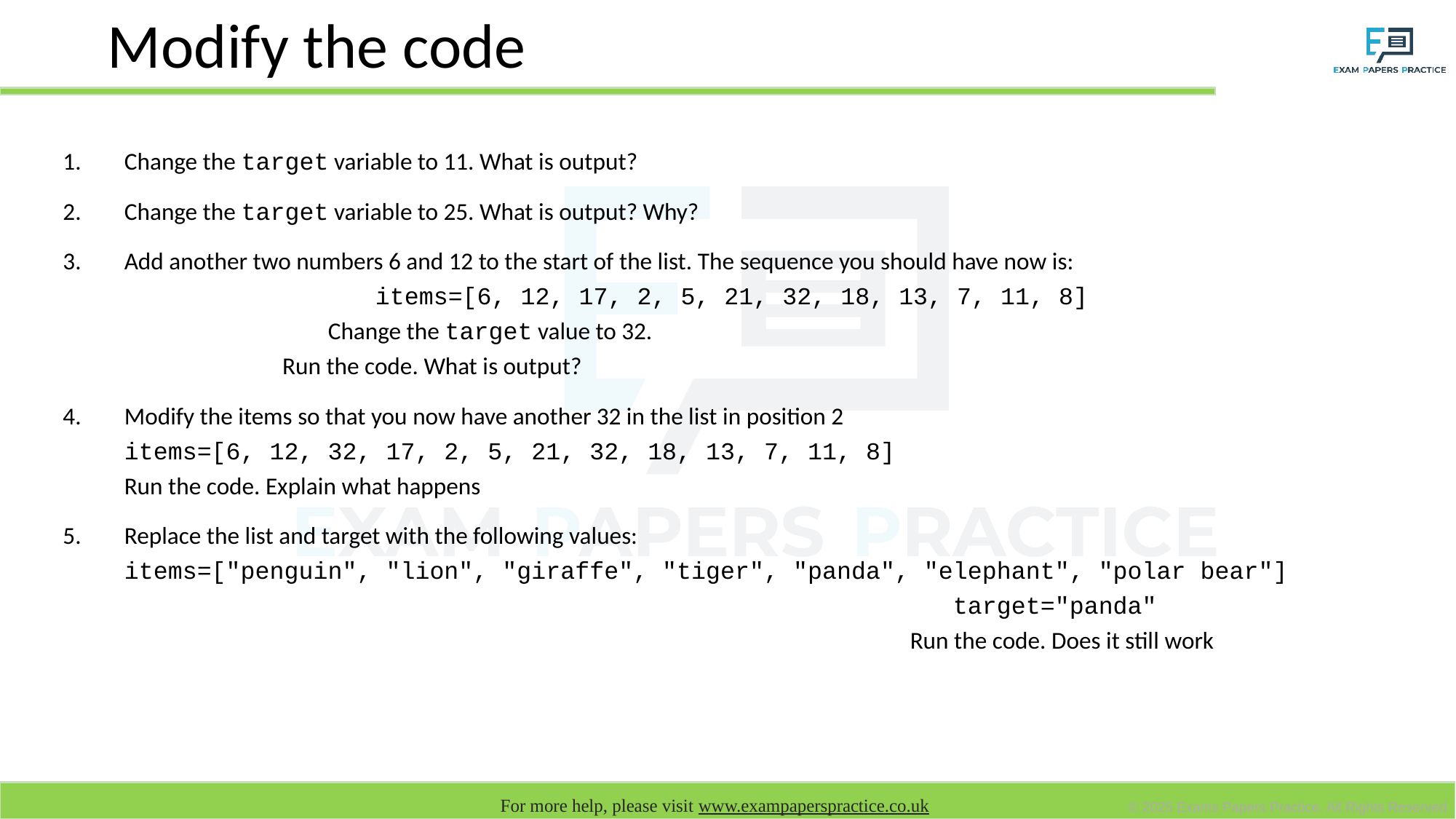

# Modify the code
Change the target variable to 11. What is output?
Change the target variable to 25. What is output? Why?
Add another two numbers 6 and 12 to the start of the list. The sequence you should have now is:                                                                                                                  items=[6, 12, 17, 2, 5, 21, 32, 18, 13, 7, 11, 8]                                       Change the target value to 32.                                                                                                                                                                               Run the code. What is output?
Modify the items so that you now have another 32 in the list in position 2                                                                                               items=[6, 12, 32, 17, 2, 5, 21, 32, 18, 13, 7, 11, 8]                                     Run the code. Explain what happens
Replace the list and target with the following values:                                                                                                        items=["penguin", "lion", "giraffe", "tiger", "panda", "elephant", "polar bear"]                                                                    target="panda"                                                                          Run the code. Does it still work